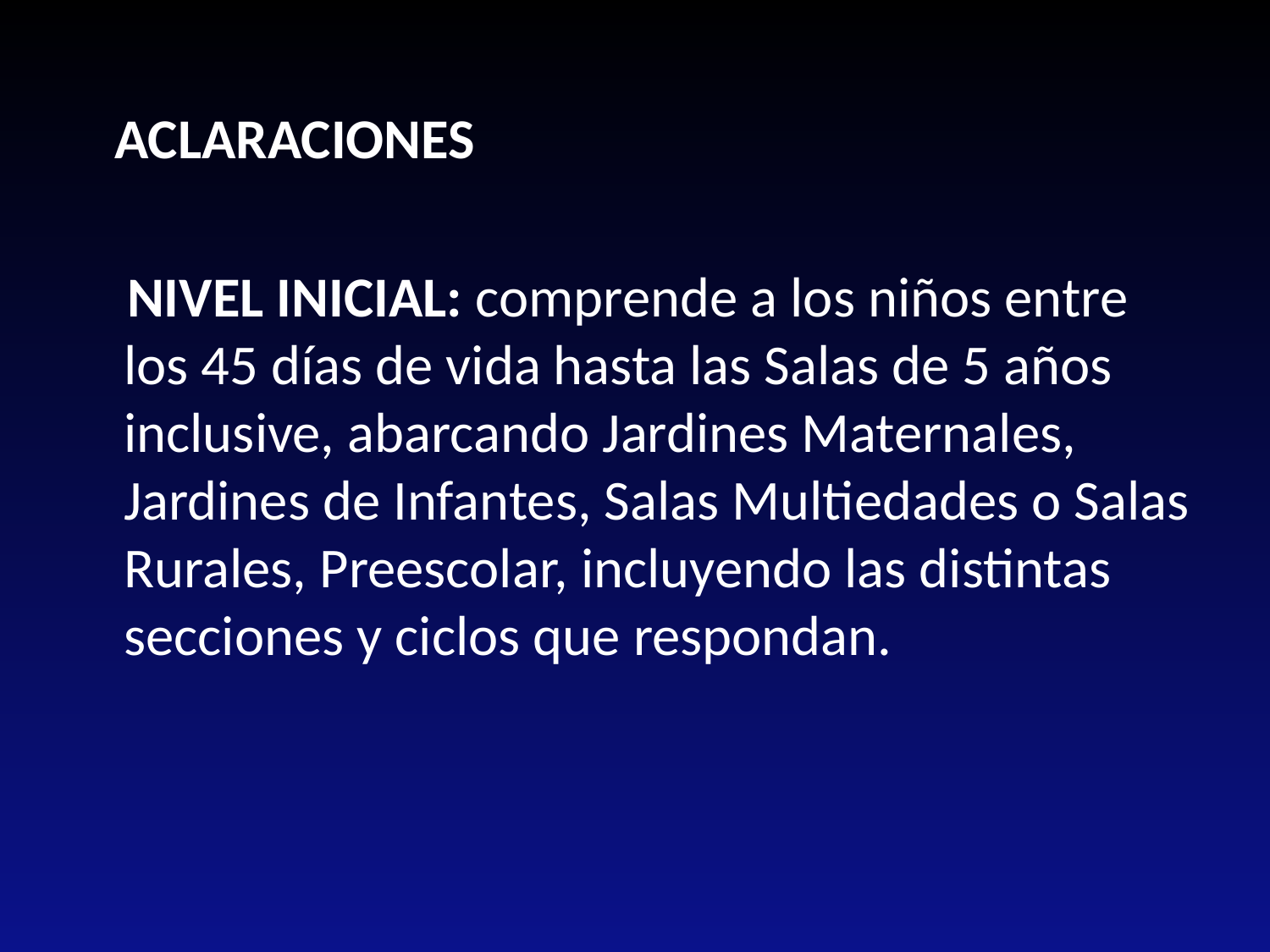

ACLARACIONES

    NIVEL INICIAL: comprende a los niños entre los 45 días de vida hasta las Salas de 5 años inclusive, abarcando Jardines Maternales, Jardines de Infantes, Salas Multiedades o Salas Rurales, Preescolar, incluyendo las distintas secciones y ciclos que respondan.